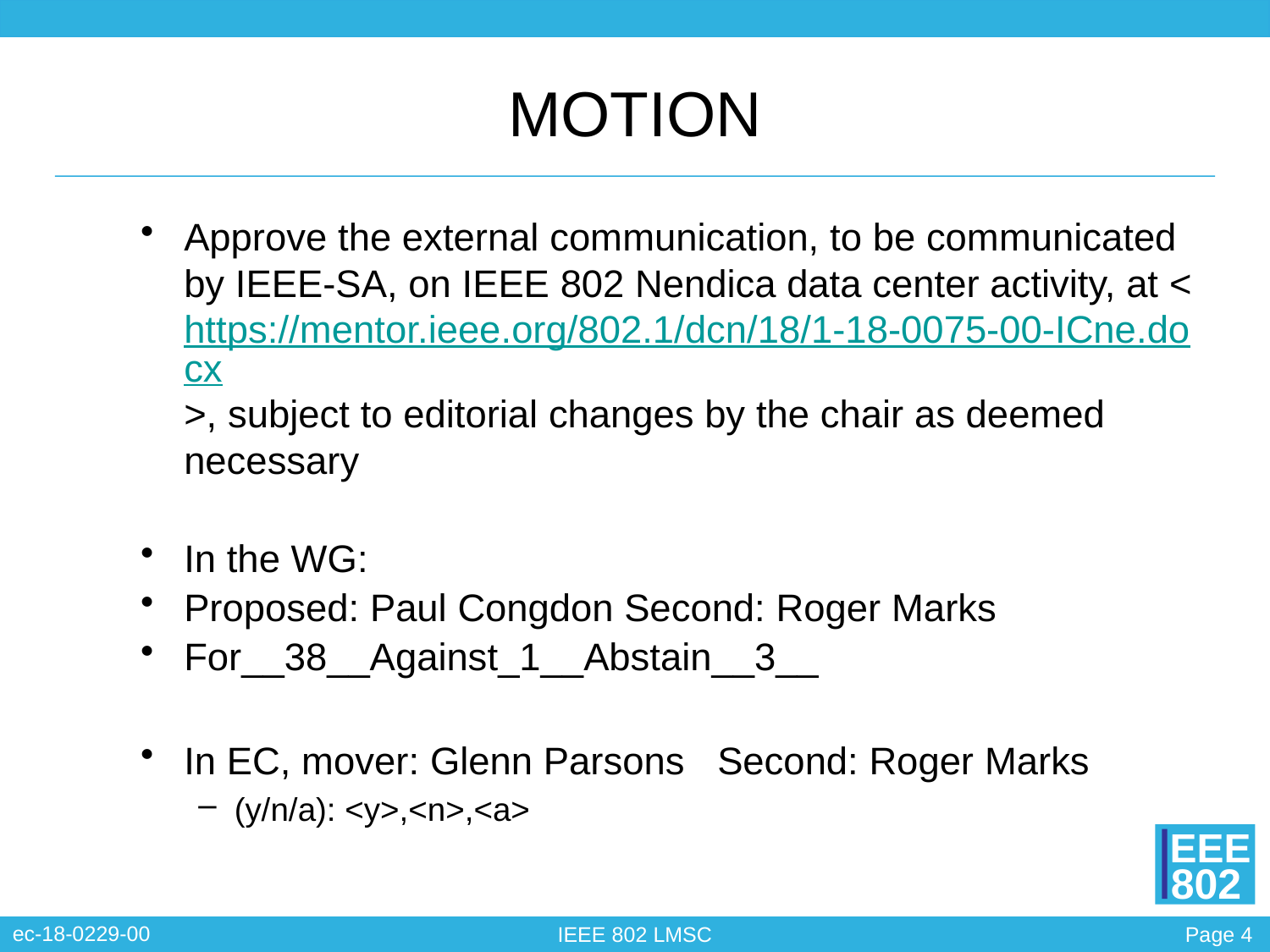

MOTION
Approve the external communication, to be communicated by IEEE-SA, on IEEE 802 Nendica data center activity, at <https://mentor.ieee.org/802.1/dcn/18/1-18-0075-00-ICne.docx>, subject to editorial changes by the chair as deemed necessary

In the WG:
Proposed: Paul Congdon Second: Roger Marks
For__38__Against_1__Abstain__3__

In EC, mover: Glenn Parsons	Second: Roger Marks
(y/n/a): <y>,<n>,<a>